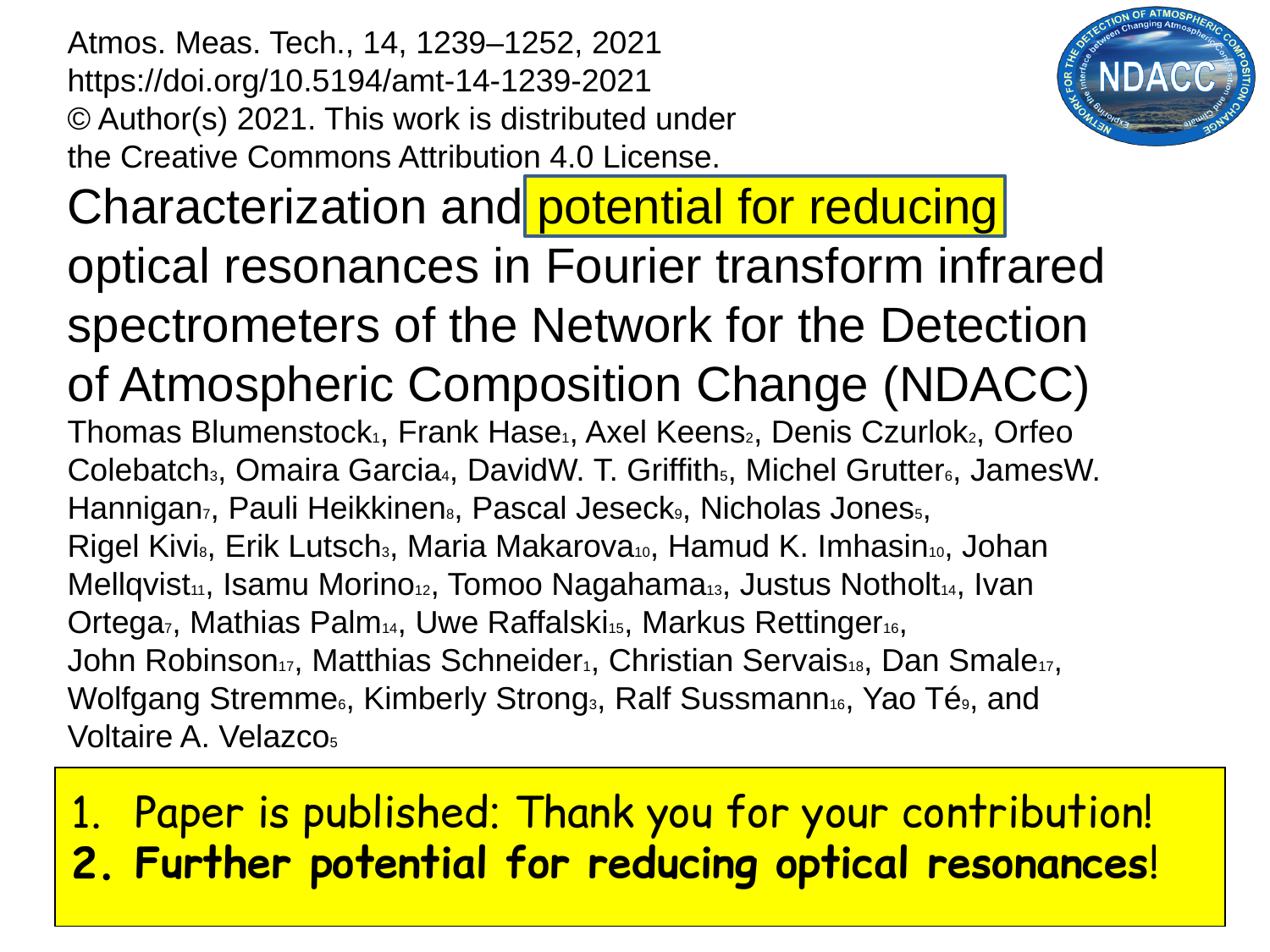

Atmos. Meas. Tech., 14, 1239–1252, 2021
https://doi.org/10.5194/amt-14-1239-2021
© Author(s) 2021. This work is distributed under
the Creative Commons Attribution 4.0 License.
Characterization and potential for reducing optical resonances in Fourier transform infrared spectrometers of the Network for the Detection of Atmospheric Composition Change (NDACC)
Thomas Blumenstock1, Frank Hase1, Axel Keens2, Denis Czurlok2, Orfeo Colebatch3, Omaira Garcia4, DavidW. T. Griffith5, Michel Grutter6, JamesW. Hannigan7, Pauli Heikkinen8, Pascal Jeseck9, Nicholas Jones5,
Rigel Kivi8, Erik Lutsch3, Maria Makarova10, Hamud K. Imhasin10, Johan Mellqvist11, Isamu Morino12, Tomoo Nagahama13, Justus Notholt14, Ivan Ortega7, Mathias Palm14, Uwe Raffalski15, Markus Rettinger16,
John Robinson17, Matthias Schneider1, Christian Servais18, Dan Smale17, Wolfgang Stremme6, Kimberly Strong3, Ralf Sussmann16, Yao Té9, and Voltaire A. Velazco5

Paper is published: Thank you for your contribution!
Further potential for reducing optical resonances!